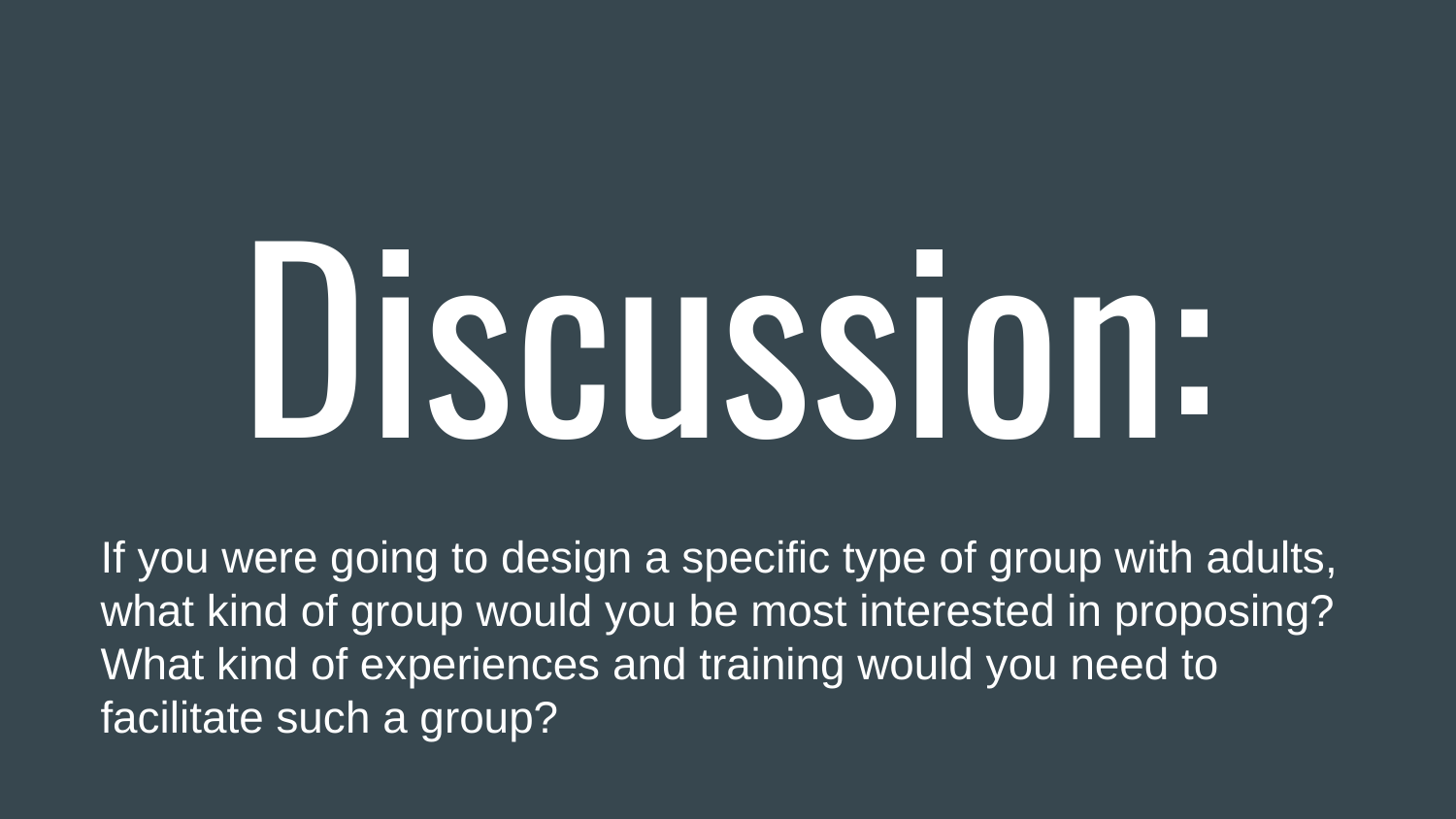

# Discussion:
If you were going to design a specific type of group with adults, what kind of group would you be most interested in proposing?  What kind of experiences and training would you need to facilitate such a group?